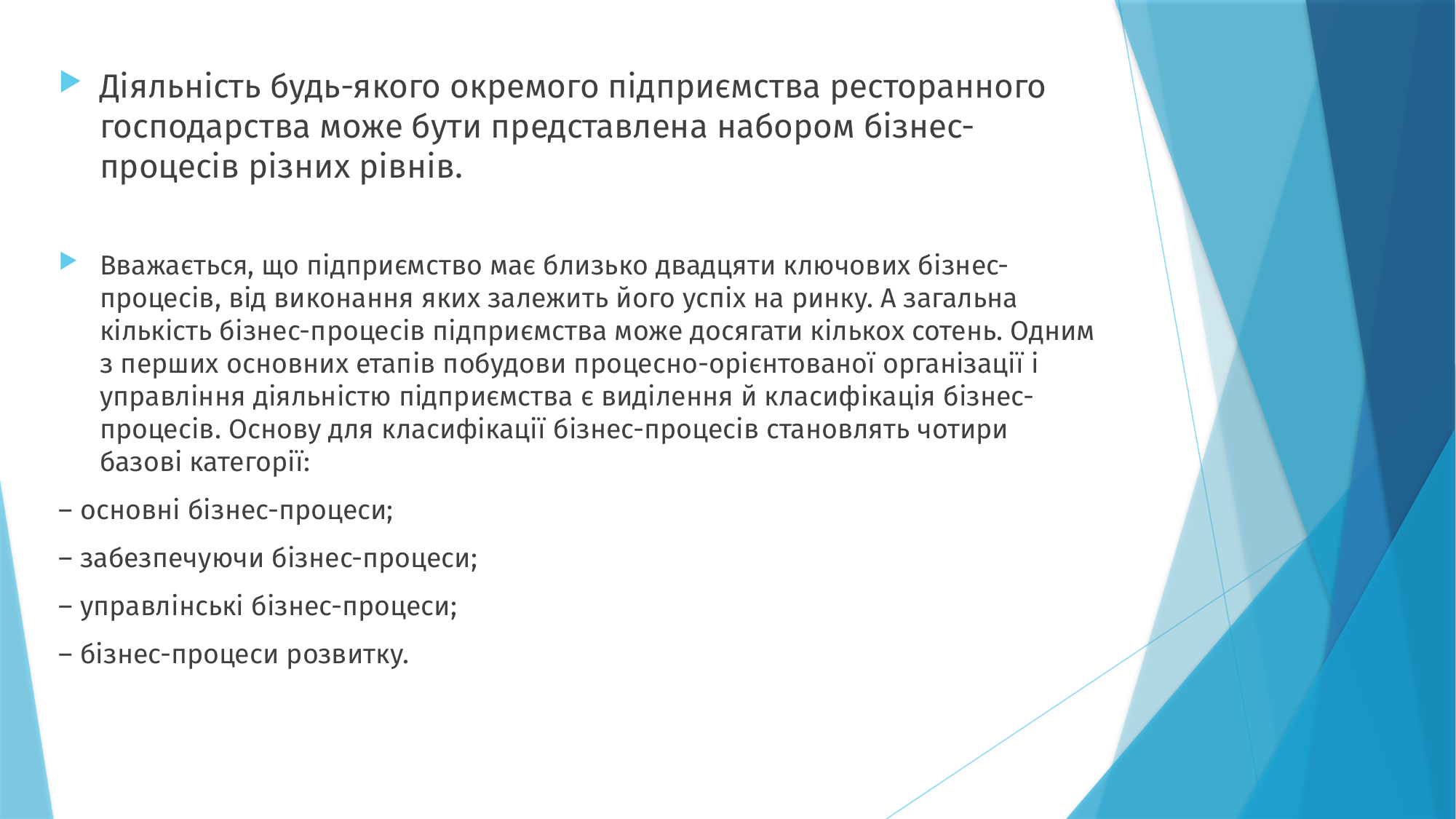

Діяльність будь-якого окремого підприємства ресторанного господарства може бути представлена набором бізнес-процесів різних рівнів.

Вважається, що підприємство має близько двадцяти ключових бізнес-процесів, від виконання яких залежить його успіх на ринку. А загальна кількість бізнес-процесів підприємства може досягати кількох сотень. Одним з перших основних етапів побудови процесно-орієнтованої організації і управління діяльністю підприємства є виділення й класифікація бізнес-процесів. Основу для класифікації бізнес-процесів становлять чотири базові категорії:
– основні бізнес-процеси;
– забезпечуючи бізнес-процеси;
– управлінські бізнес-процеси;
– бізнес-процеси розвитку.